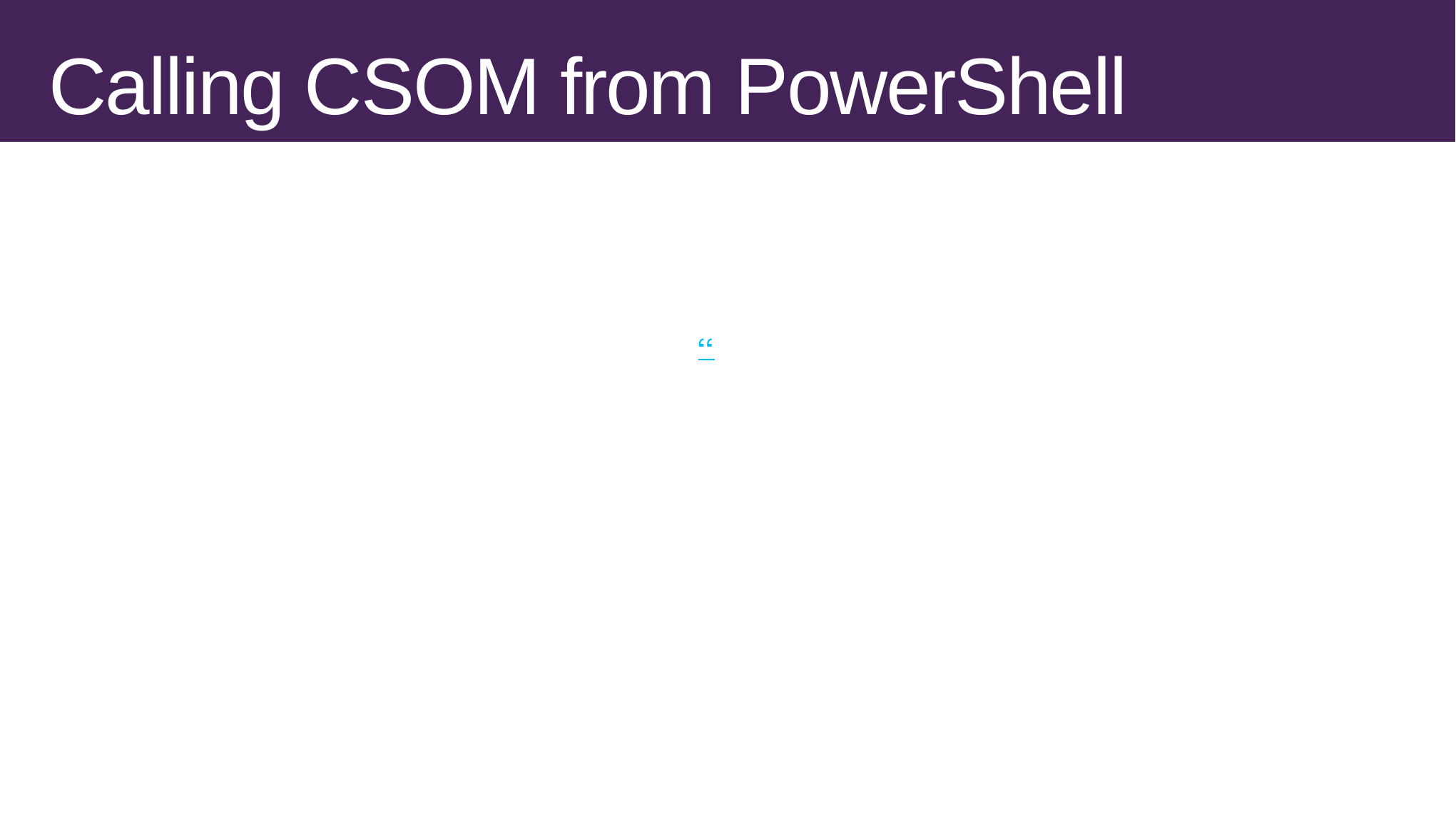

# Calling CSOM from PowerShell
[System.Reflection.Assembly]::LoadWithPartialName("Microsoft.SharePoint.Client.UserProfiles")
$loader =[Microsoft.SharePoint.Client.UserProfiles.ProfileLoader]::GetProfileLoader($ctx)
#To enqueue Profile
$loader.CreatePersonalSiteEnqueueBulk(@(“JoeUser@contoso.com"))
$loader.Context.ExecuteQuery()